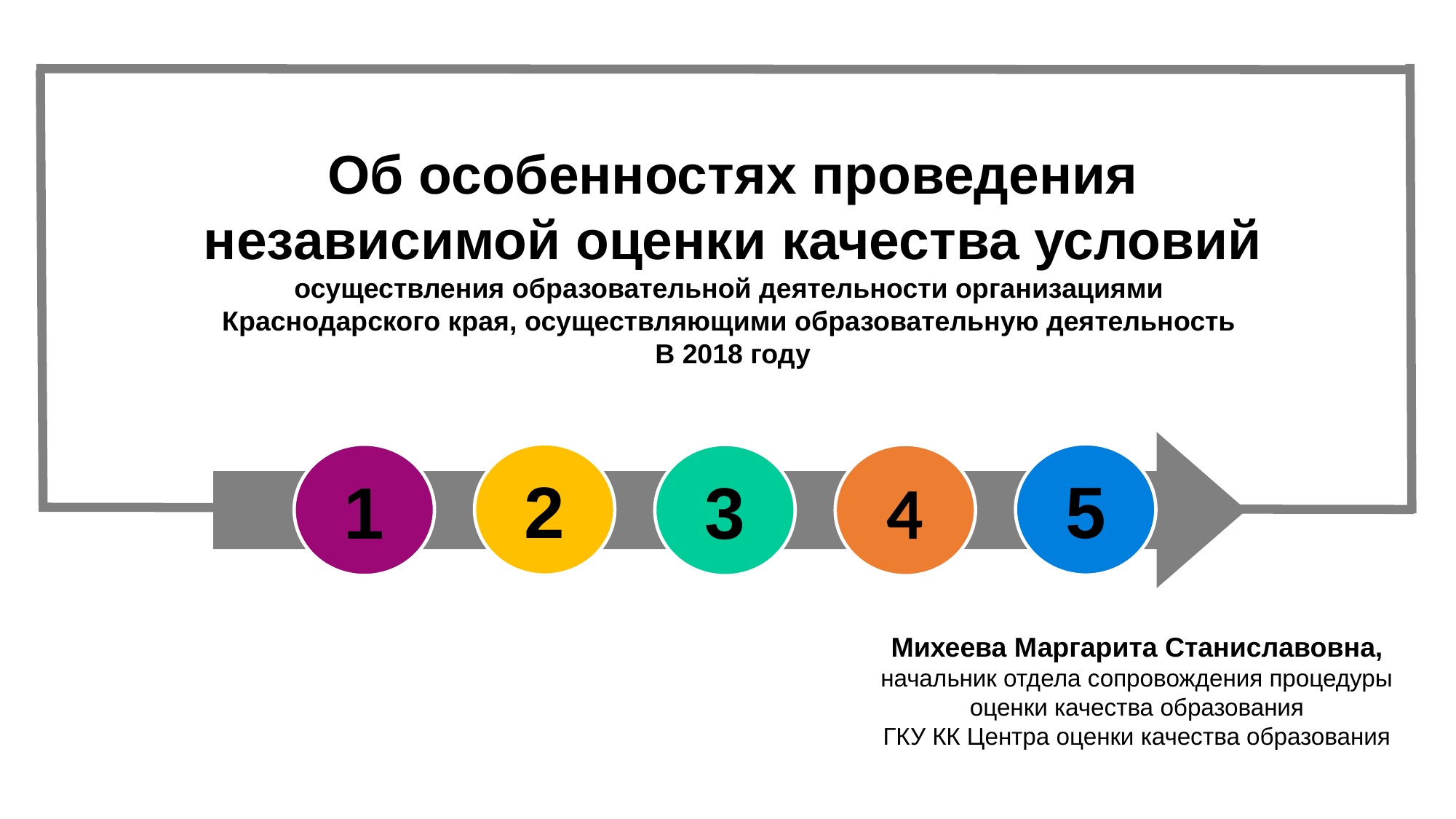

Об особенностях проведения независимой оценки качества условий осуществления образовательной деятельности организациями
Краснодарского края, осуществляющими образовательную деятельность
В 2018 году

2
5
1
4
3
Михеева Маргарита Станиславовна,
начальник отдела сопровождения процедуры оценки качества образования
ГКУ КК Центра оценки качества образования